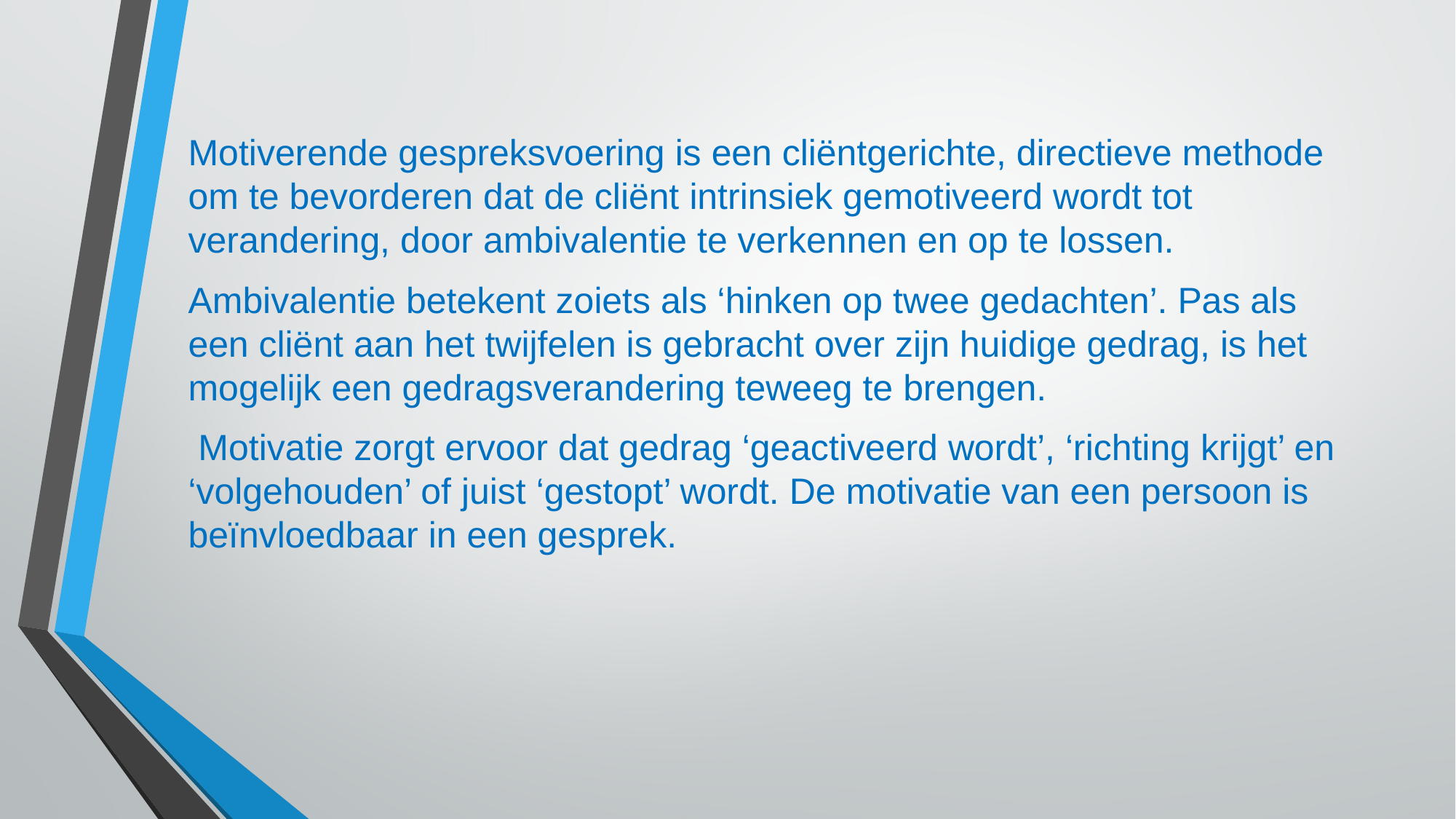

Motiverende gespreksvoering is een cliëntgerichte, directieve methode om te bevorderen dat de cliënt intrinsiek gemotiveerd wordt tot verandering, door ambivalentie te verkennen en op te lossen.
Ambivalentie betekent zoiets als ‘hinken op twee gedachten’. Pas als een cliënt aan het twijfelen is gebracht over zijn huidige gedrag, is het mogelijk een gedragsverandering teweeg te brengen.
 Motivatie zorgt ervoor dat gedrag ‘geactiveerd wordt’, ‘richting krijgt’ en ‘volgehouden’ of juist ‘gestopt’ wordt. De motivatie van een persoon is beïnvloedbaar in een gesprek.